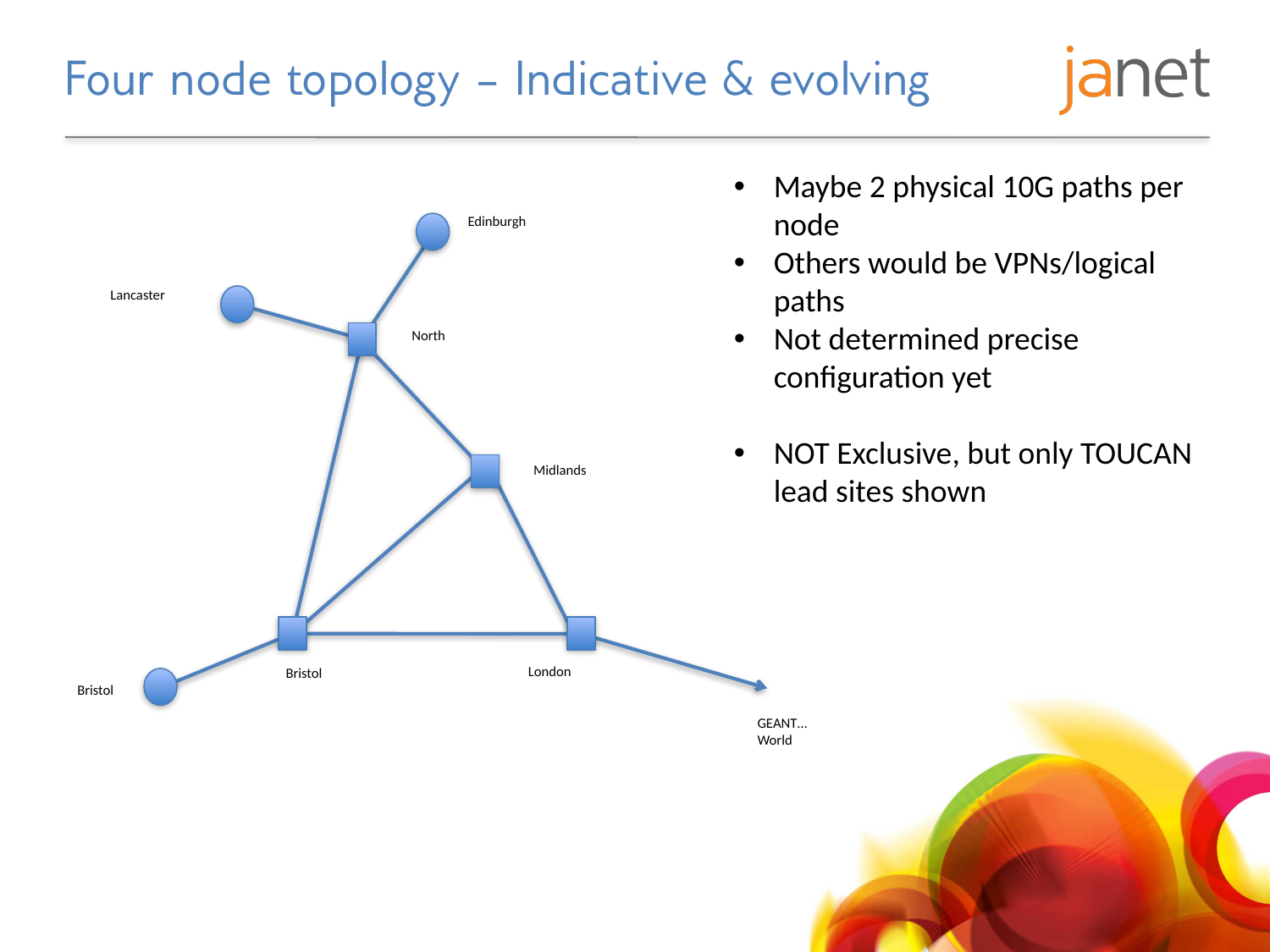

# Four node topology – Indicative & evolving
Maybe 2 physical 10G paths per node
Others would be VPNs/logical paths
Not determined precise configuration yet

NOT Exclusive, but only TOUCAN lead sites shown

Edinburgh

Lancaster

North

Bristol

London

Bristol
GEANT…World

Midlands